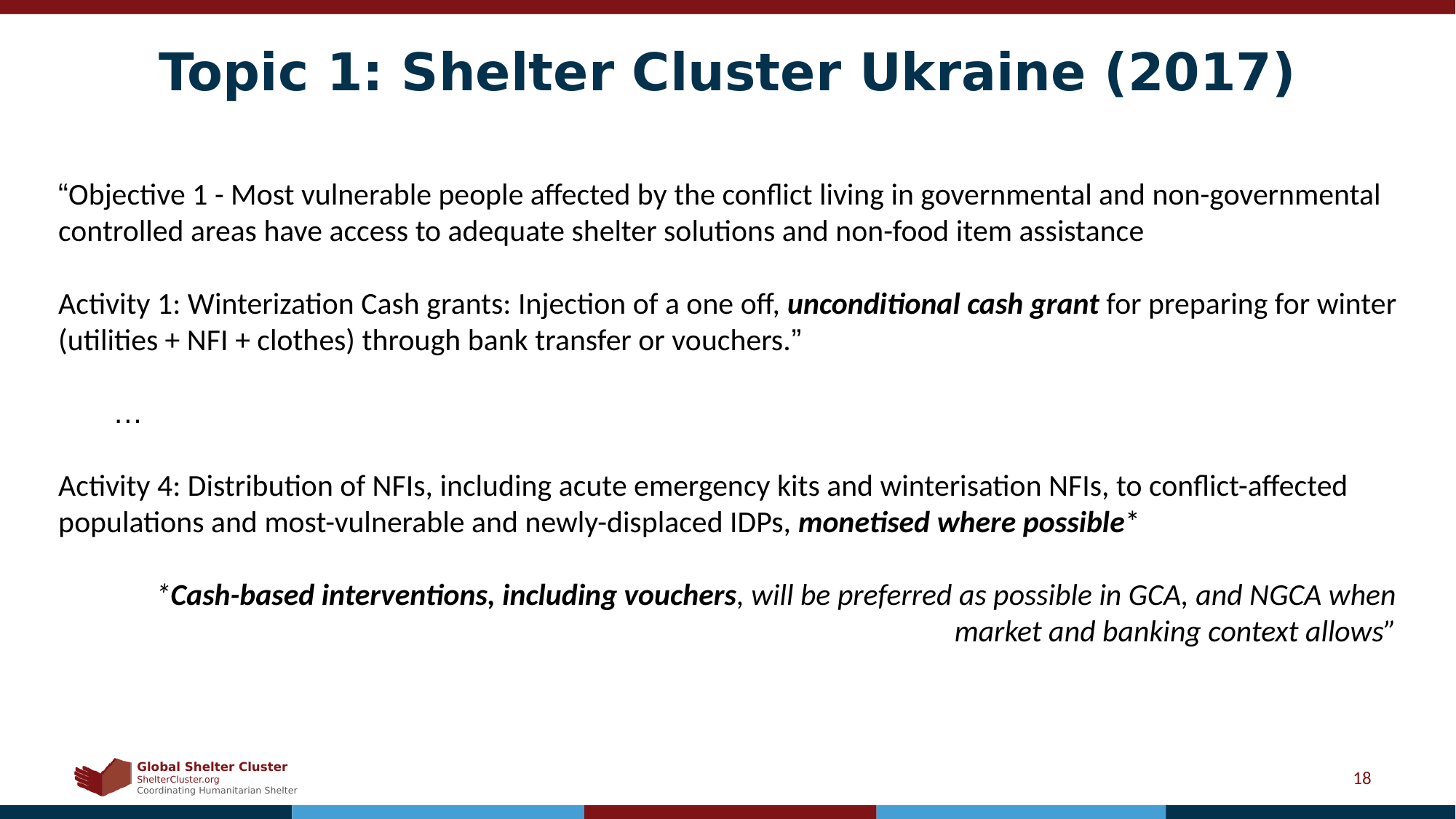

# Topic 1: Shelter Cluster Ukraine (2017)
“Objective 1 - Most vulnerable people affected by the conflict living in governmental and non-governmental controlled areas have access to adequate shelter solutions and non-food item assistance

Activity 1: Winterization Cash grants: Injection of a one off, unconditional cash grant for preparing for winter (utilities + NFI + clothes) through bank transfer or vouchers.”

…

Activity 4: Distribution of NFIs, including acute emergency kits and winterisation NFIs, to conflict-affected populations and most-vulnerable and newly-displaced IDPs, monetised where possible*

*Cash-based interventions, including vouchers, will be preferred as possible in GCA, and NGCA when market and banking context allows”

18